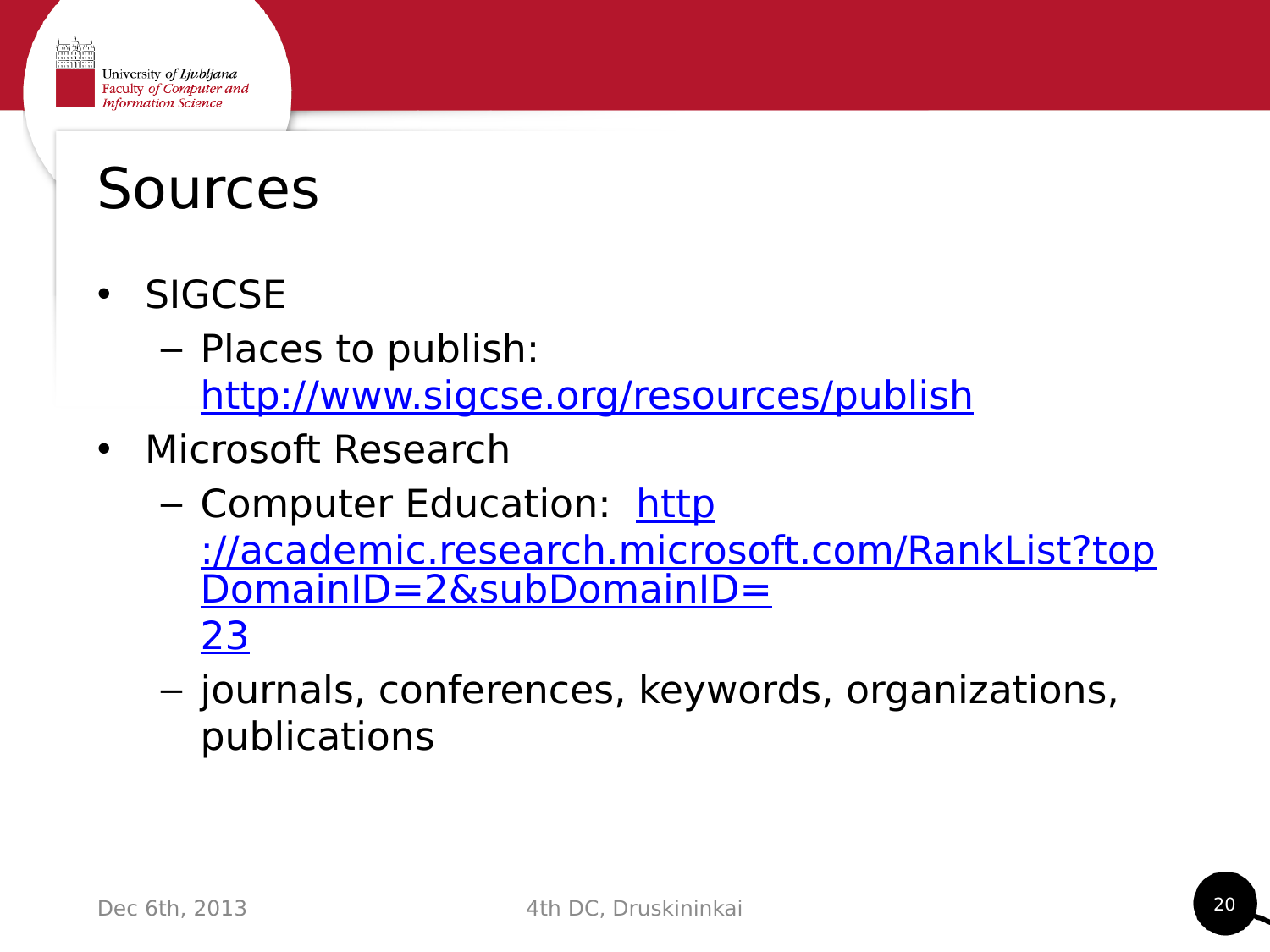

# Sources
SIGCSE
Places to publish: http://www.sigcse.org/resources/publish
Microsoft Research
Computer Education:  http://academic.research.microsoft.com/RankList?topDomainID=2&subDomainID=23
journals, conferences, keywords, organizations, publications
20
Dec 6th, 2013
4th DC, Druskininkai